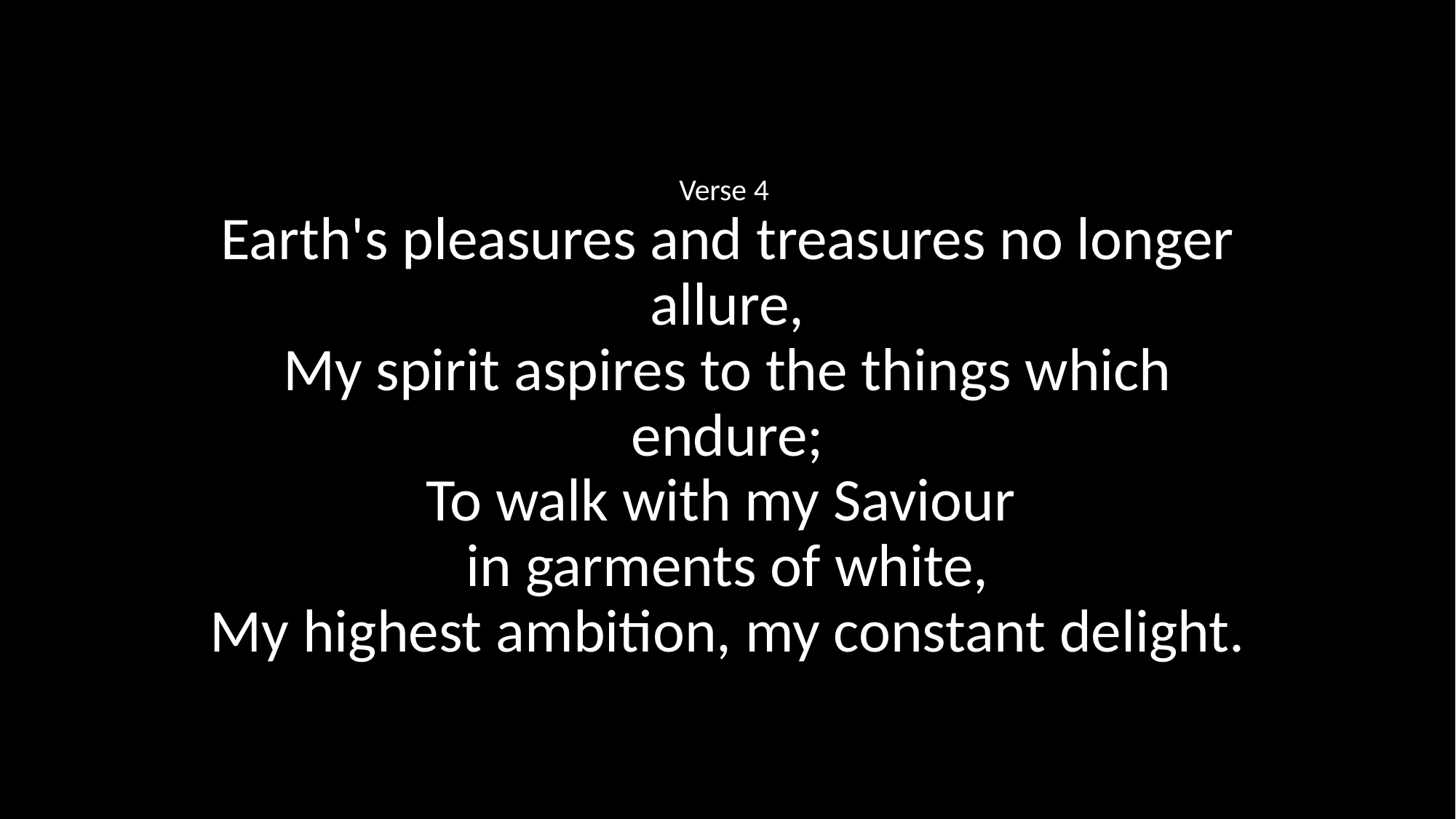

Verse 4
Earth's pleasures and treasures no longer allure,
My spirit aspires to the things which endure;
To walk with my Saviour
in garments of white,
My highest ambition, my constant delight.